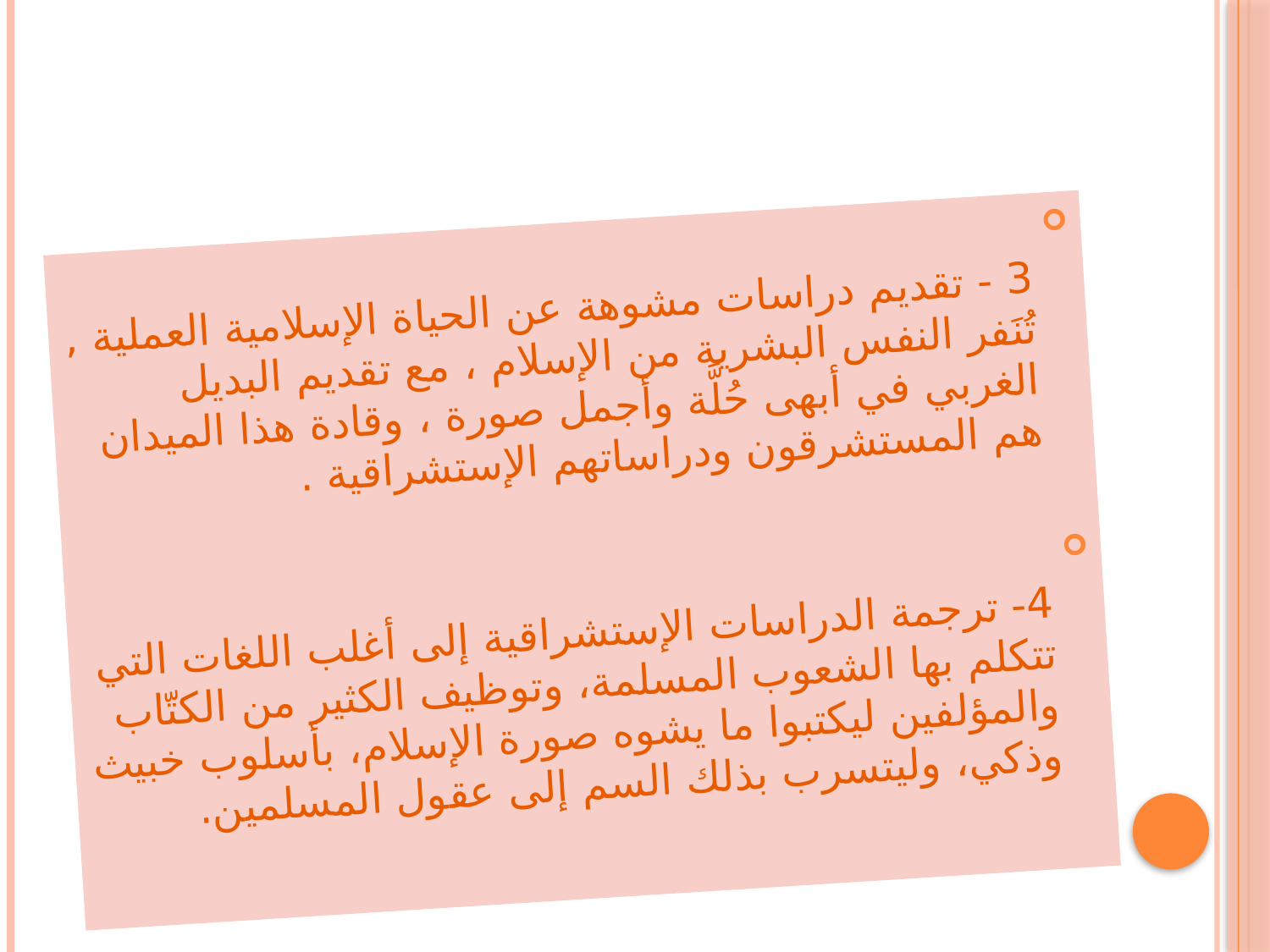

#
3 - تقديم دراسات مشوهة عن الحياة الإسلامية العملية , تُنَفر النفس البشرية من الإسلام ، مع تقديم البديل الغربي في أبهى حُلَّة وأجمل صورة ، وقادة هذا الميدان هم المستشرقون ودراساتهم الإستشراقية .

4- ترجمة الدراسات الإستشراقية إلى أغلب اللغات التي تتكلم بها الشعوب المسلمة، وتوظيف الكثير من الكتّاب والمؤلفين ليكتبوا ما يشوه صورة الإسلام، بأسلوب خبيث وذكي، وليتسرب بذلك السم إلى عقول المسلمين.